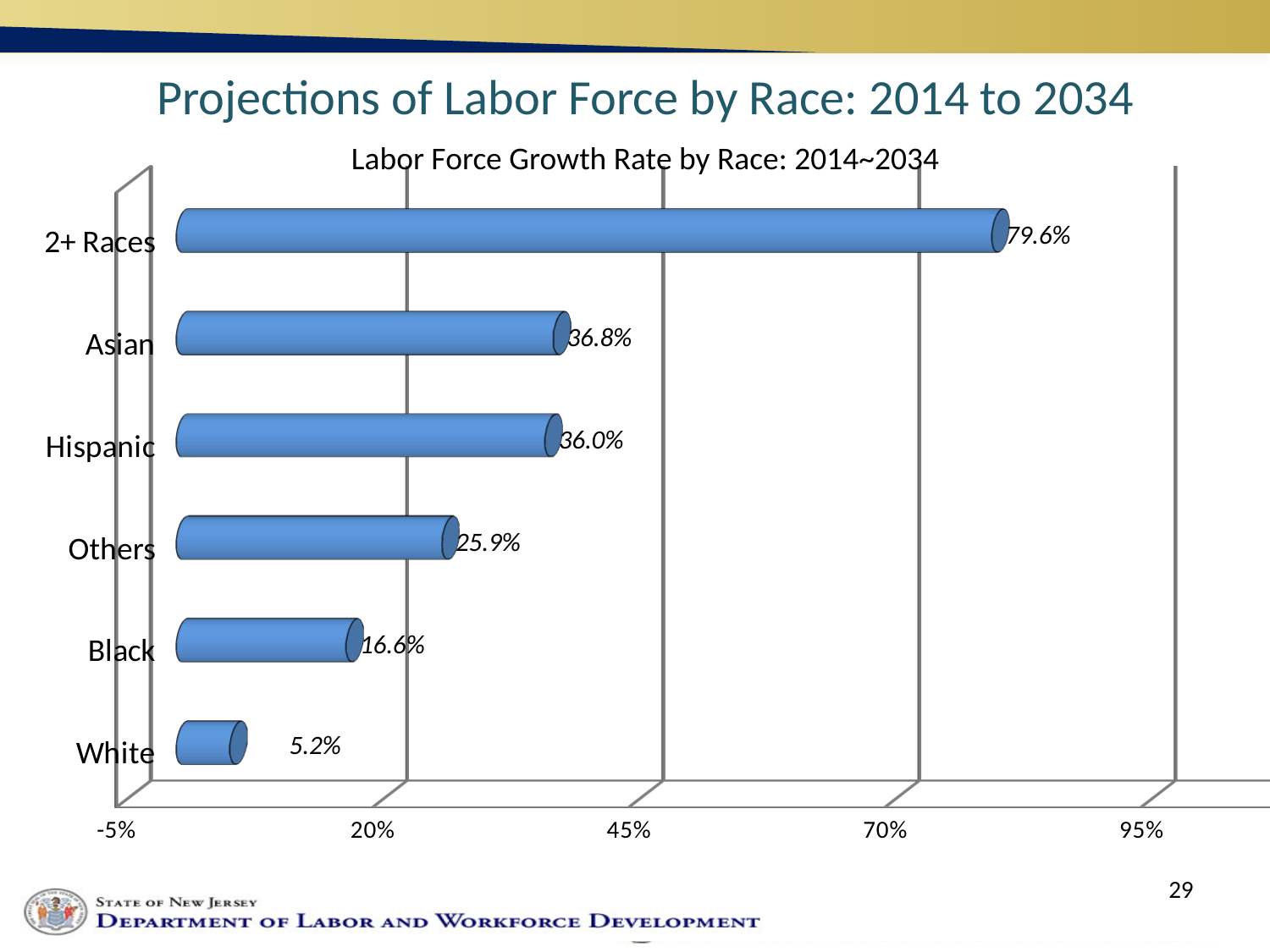

Projections of Labor Force by Race: 2014 to 2034
Labor Force Growth Rate by Race: 2014~2034

[unsupported chart]

29